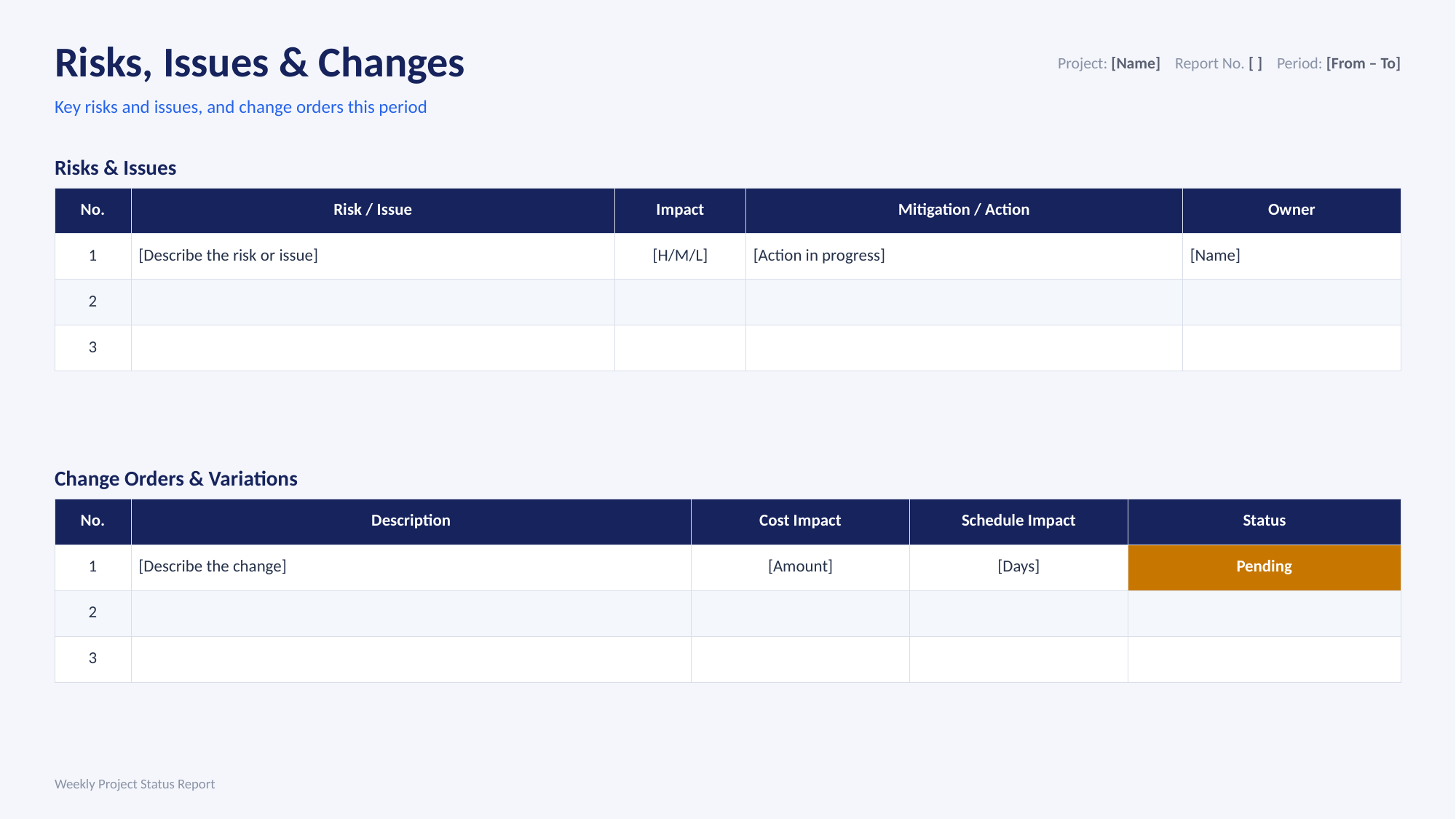

Risks, Issues & Changes
Project: [Name]    Report No. [ ]    Period: [From – To]
Key risks and issues, and change orders this period
Risks & Issues
| No. | Risk / Issue | Impact | Mitigation / Action | Owner |
| --- | --- | --- | --- | --- |
| 1 | [Describe the risk or issue] | [H/M/L] | [Action in progress] | [Name] |
| 2 |  |  |  |  |
| 3 |  |  |  |  |
Change Orders & Variations
| No. | Description | Cost Impact | Schedule Impact | Status |
| --- | --- | --- | --- | --- |
| 1 | [Describe the change] | [Amount] | [Days] | Pending |
| 2 |  |  |  |  |
| 3 |  |  |  |  |
Weekly Project Status Report